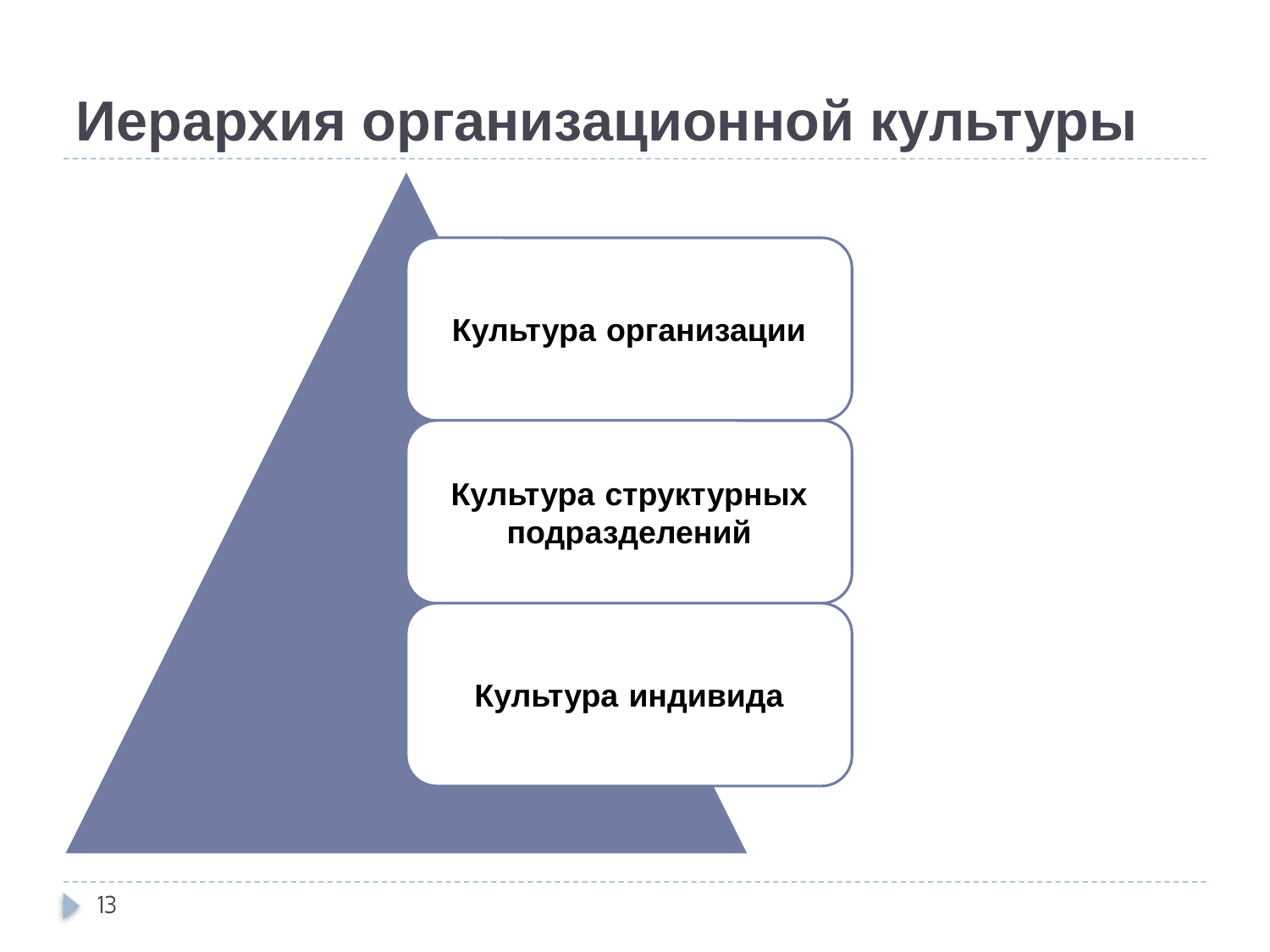

# Иерархия организационной культуры
Культура организации
Культура индивида
Культура структурных подразделений
13